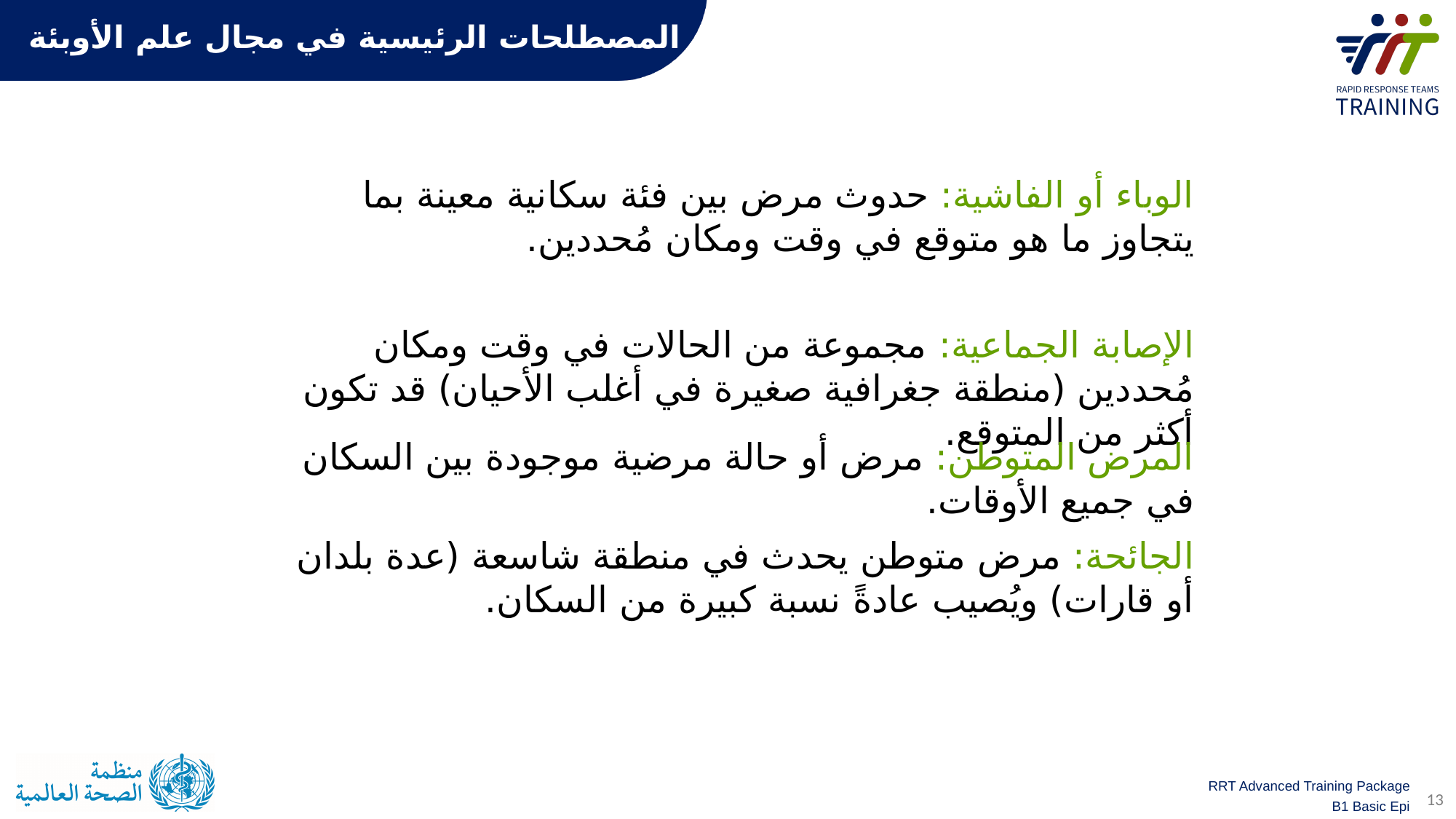

المصطلحات الرئيسية في مجال علم الأوبئة
الوباء أو الفاشية: حدوث مرض بين فئة سكانية معينة بما يتجاوز ما هو متوقع في وقت ومكان مُحددين.
الإصابة الجماعية: مجموعة من الحالات في وقت ومكان مُحددين (منطقة جغرافية صغيرة في أغلب الأحيان) قد تكون أكثر من المتوقع.
المرض المتوطن: مرض أو حالة مرضية موجودة بين السكان في جميع الأوقات.
الجائحة: مرض متوطن يحدث في منطقة شاسعة (عدة بلدان أو قارات) ويُصيب عادةً نسبة كبيرة من السكان.